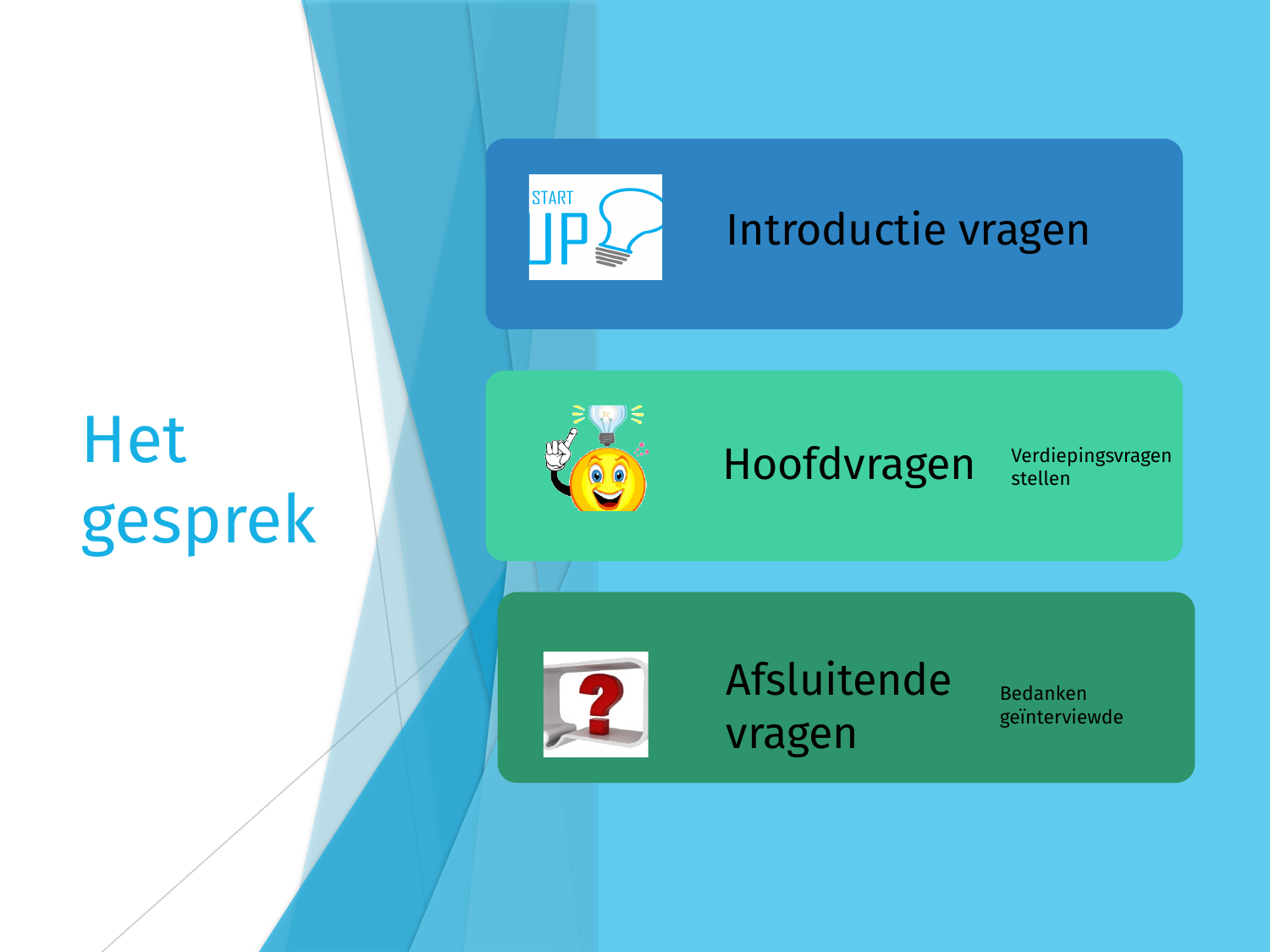

Introductie vragen
Hoofdvragen
Verdiepingsvragen stellen
Afsluitende vragen
Bedanken geïnterviewde
# Het gesprek